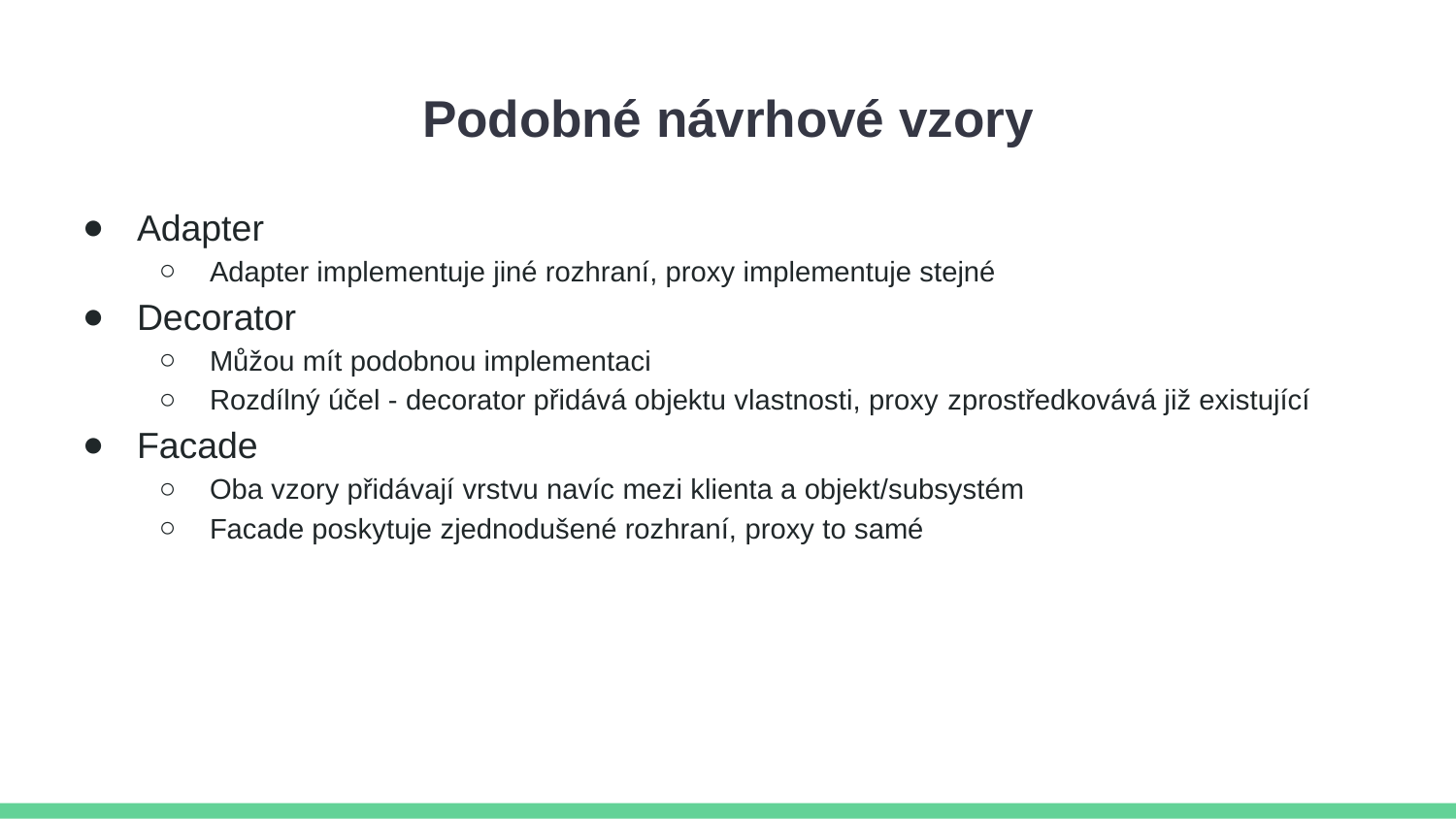

# Podobné návrhové vzory
Adapter
Adapter implementuje jiné rozhraní, proxy implementuje stejné
Decorator
Můžou mít podobnou implementaci
Rozdílný účel - decorator přidává objektu vlastnosti, proxy zprostředkovává již existující
Facade
Oba vzory přidávají vrstvu navíc mezi klienta a objekt/subsystém
Facade poskytuje zjednodušené rozhraní, proxy to samé